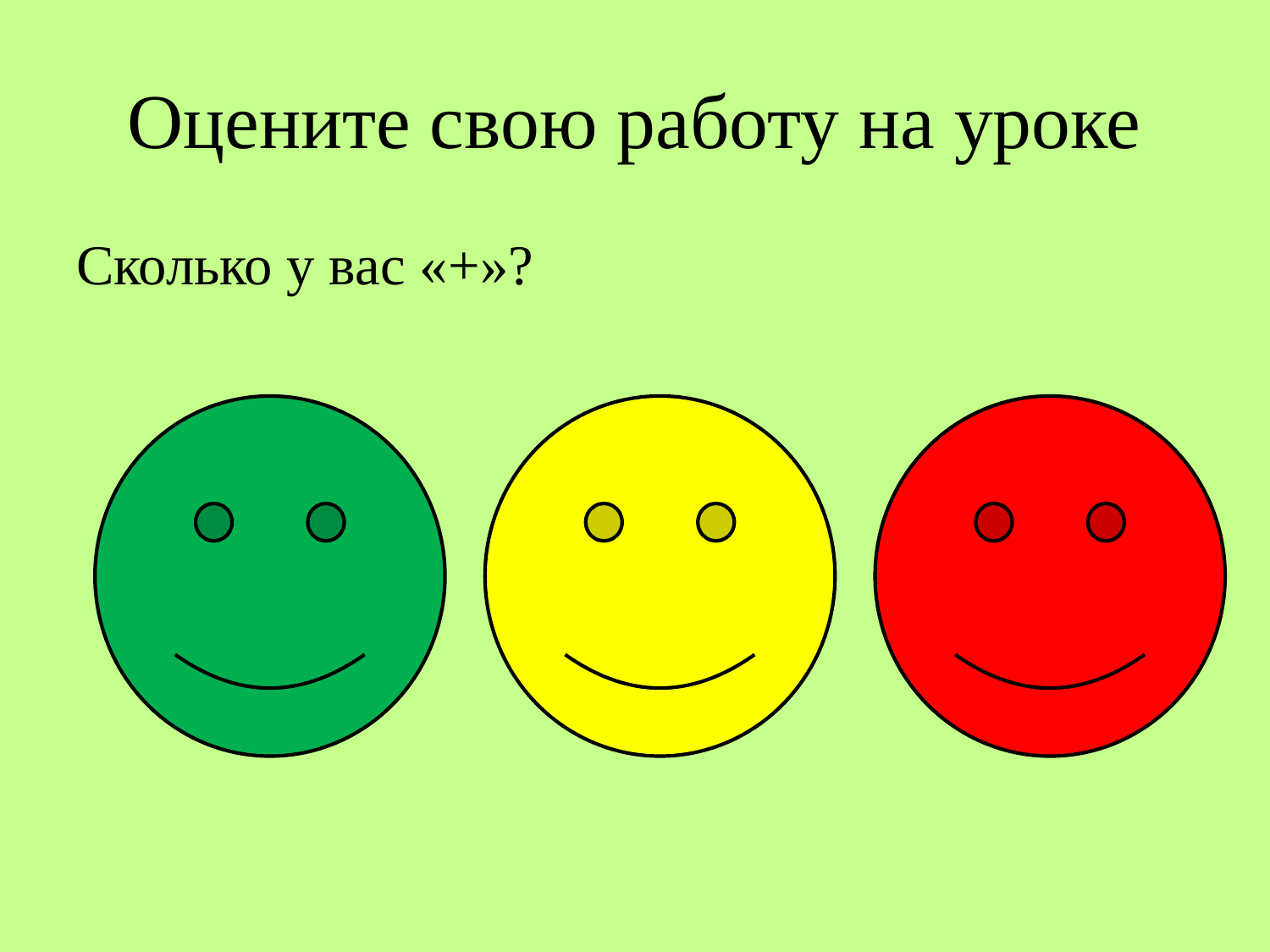

# Оцените свою работу на уроке
Сколько у вас «+»?